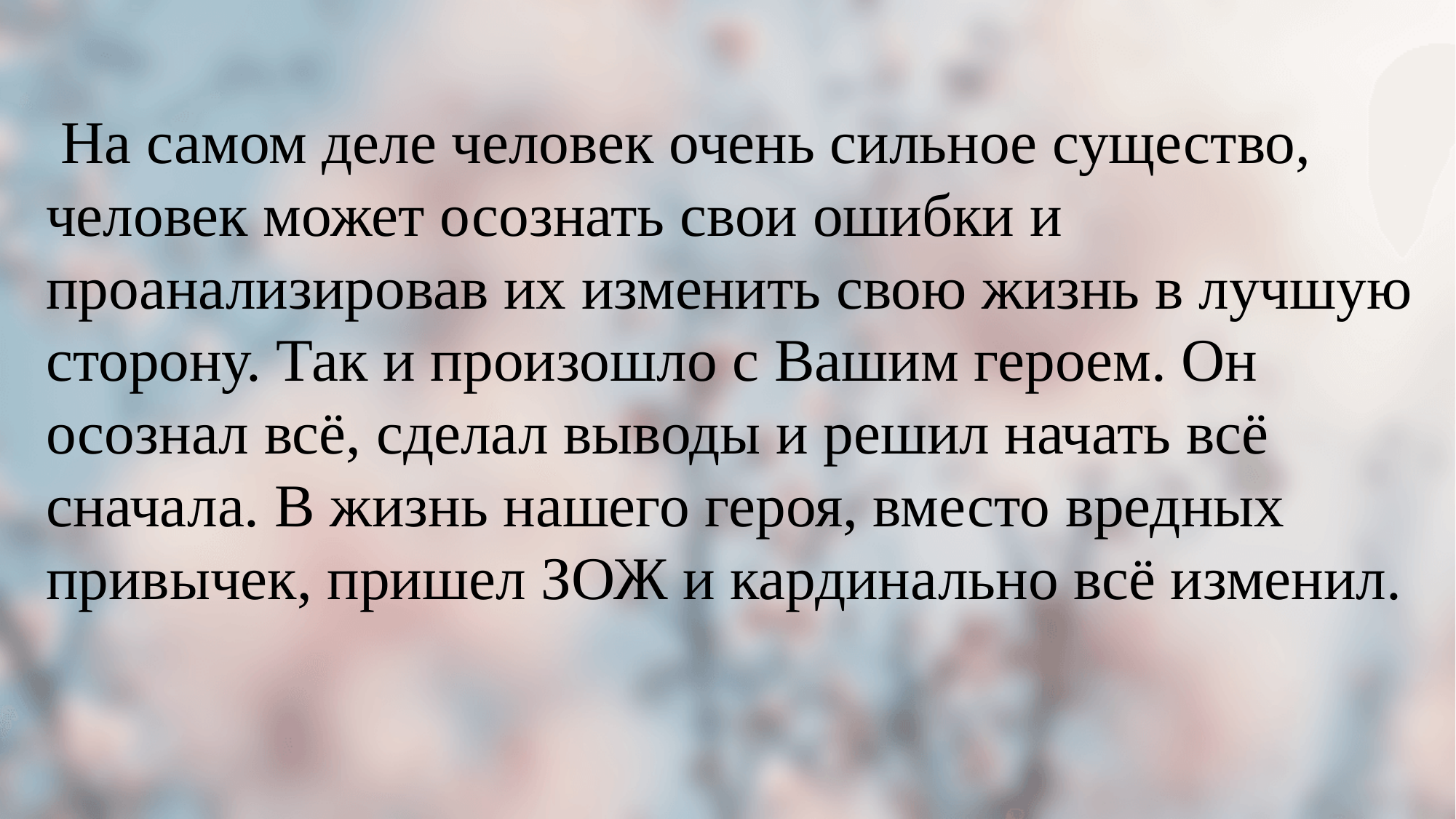

На самом деле человек очень сильное существо, человек может осознать свои ошибки и проанализировав их изменить свою жизнь в лучшую сторону. Так и произошло с Вашим героем. Он осознал всё, сделал выводы и решил начать всё сначала. В жизнь нашего героя, вместо вредных привычек, пришел ЗОЖ и кардинально всё изменил.